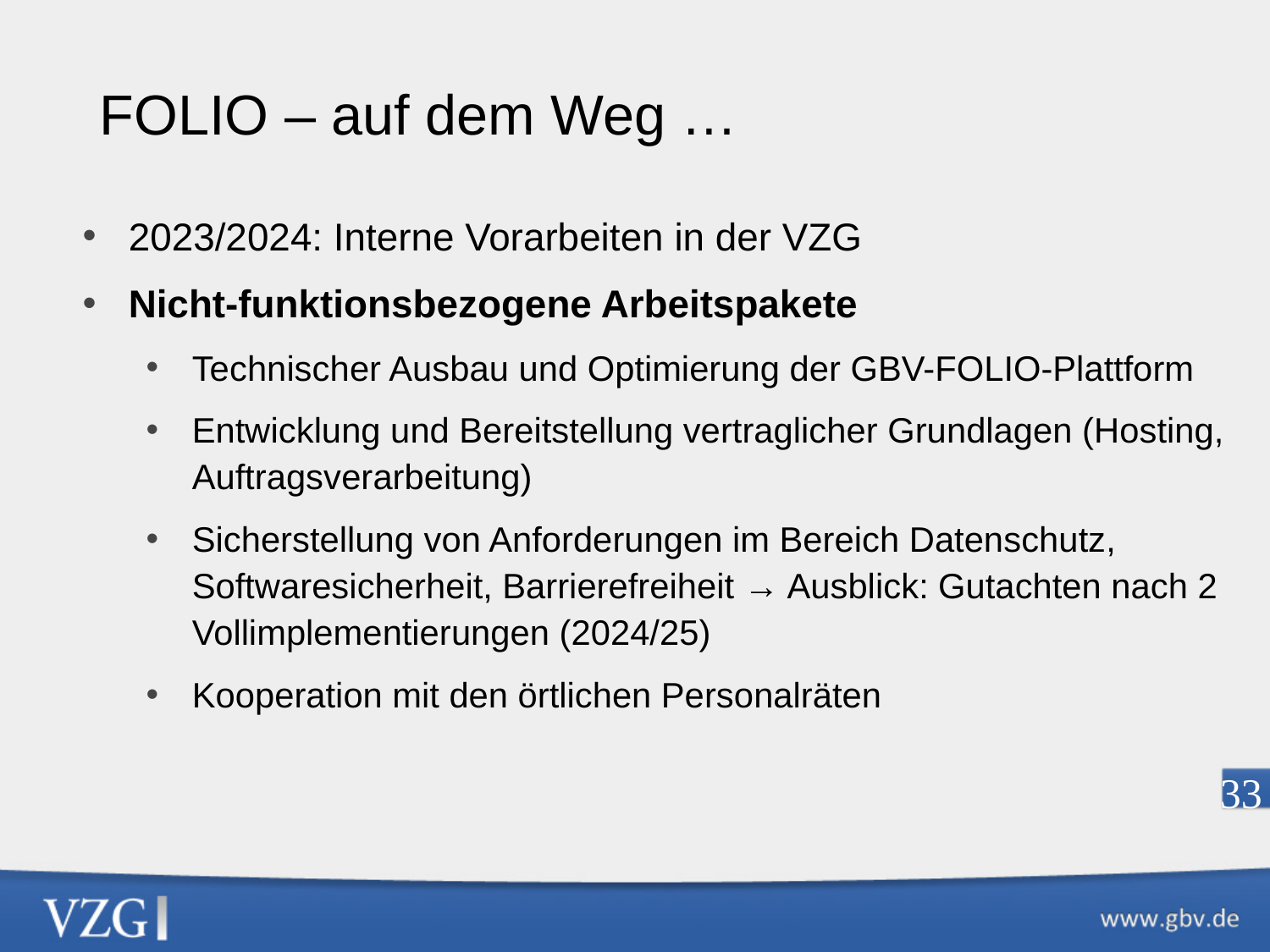

FOLIO – auf dem Weg …

2023/2024: Interne Vorarbeiten in der VZG
Nicht-funktionsbezogene Arbeitspakete
Technischer Ausbau und Optimierung der GBV-FOLIO-Plattform
Entwicklung und Bereitstellung vertraglicher Grundlagen (Hosting, Auftragsverarbeitung)
Sicherstellung von Anforderungen im Bereich Datenschutz, Softwaresicherheit, Barrierefreiheit → Ausblick: Gutachten nach 2 Vollimplementierungen (2024/25)
Kooperation mit den örtlichen Personalräten
33